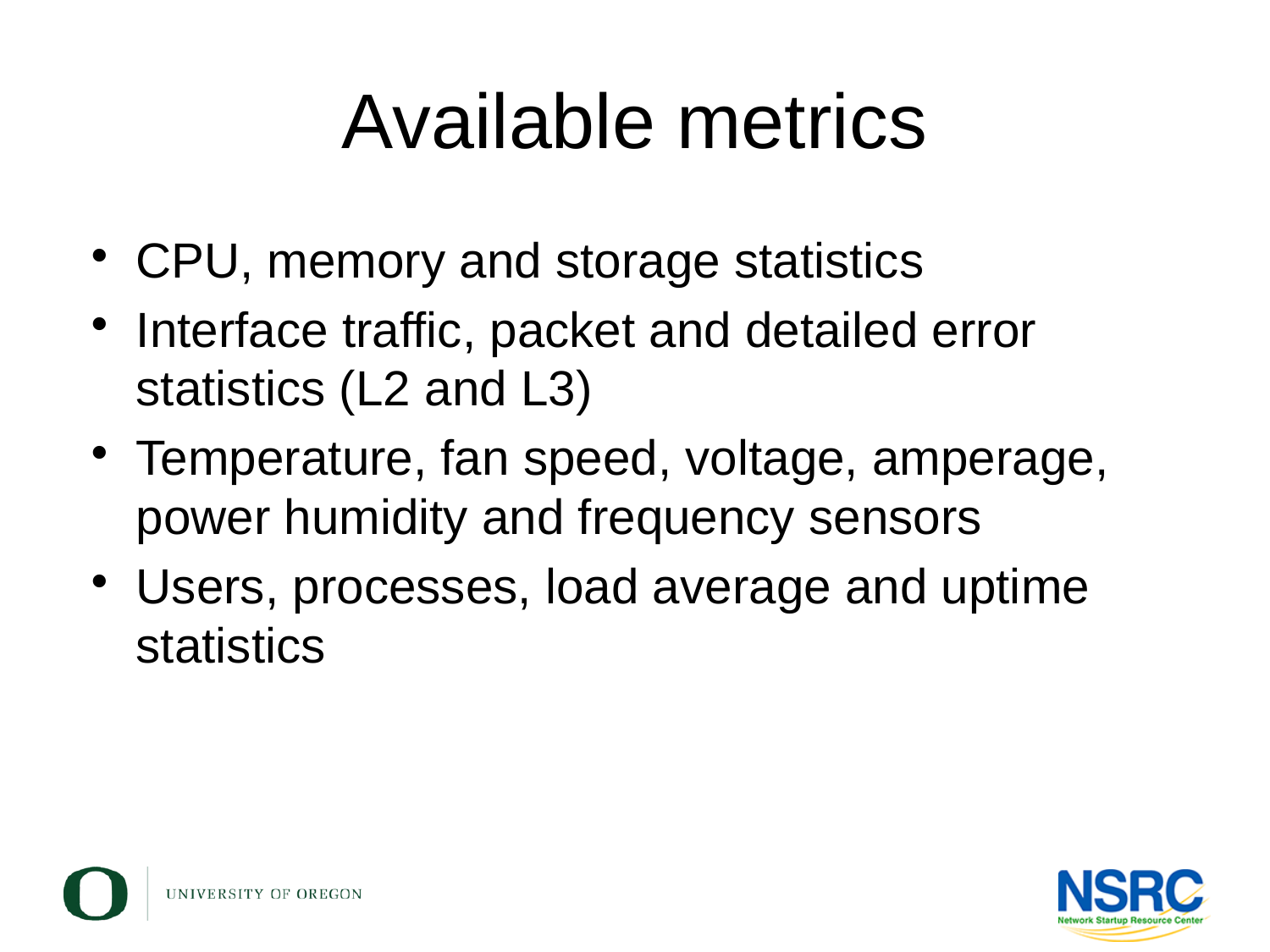

# Available metrics
CPU, memory and storage statistics
Interface traffic, packet and detailed error statistics (L2 and L3)
Temperature, fan speed, voltage, amperage, power humidity and frequency sensors
Users, processes, load average and uptime statistics